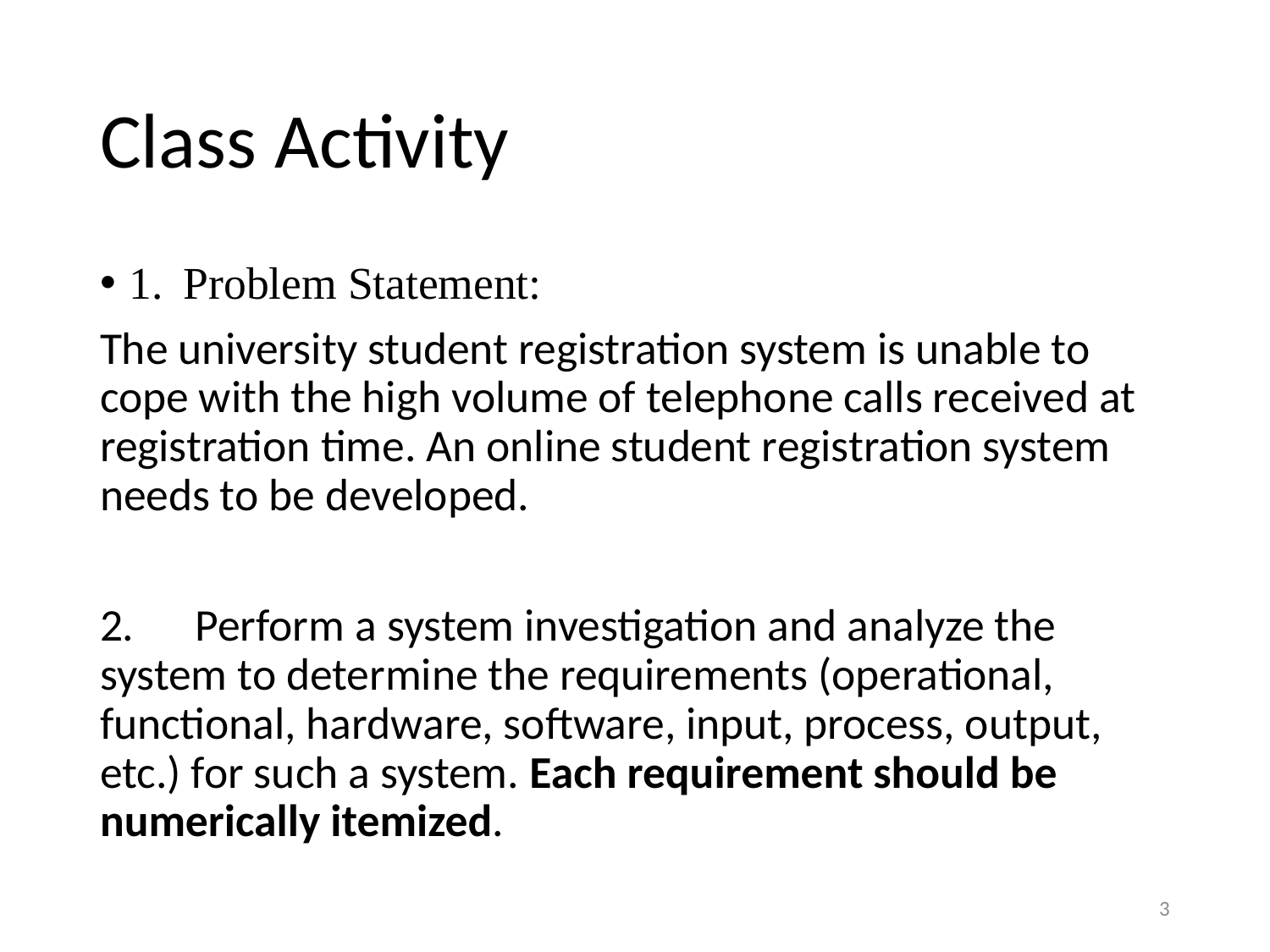

# Class Activity
1.      Problem Statement:
The university student registration system is unable to cope with the high volume of telephone calls received at registration time. An online student registration system needs to be developed.

2.      Perform a system investigation and analyze the system to determine the requirements (operational, functional, hardware, software, input, process, output, etc.) for such a system. Each requirement should be numerically itemized.
3